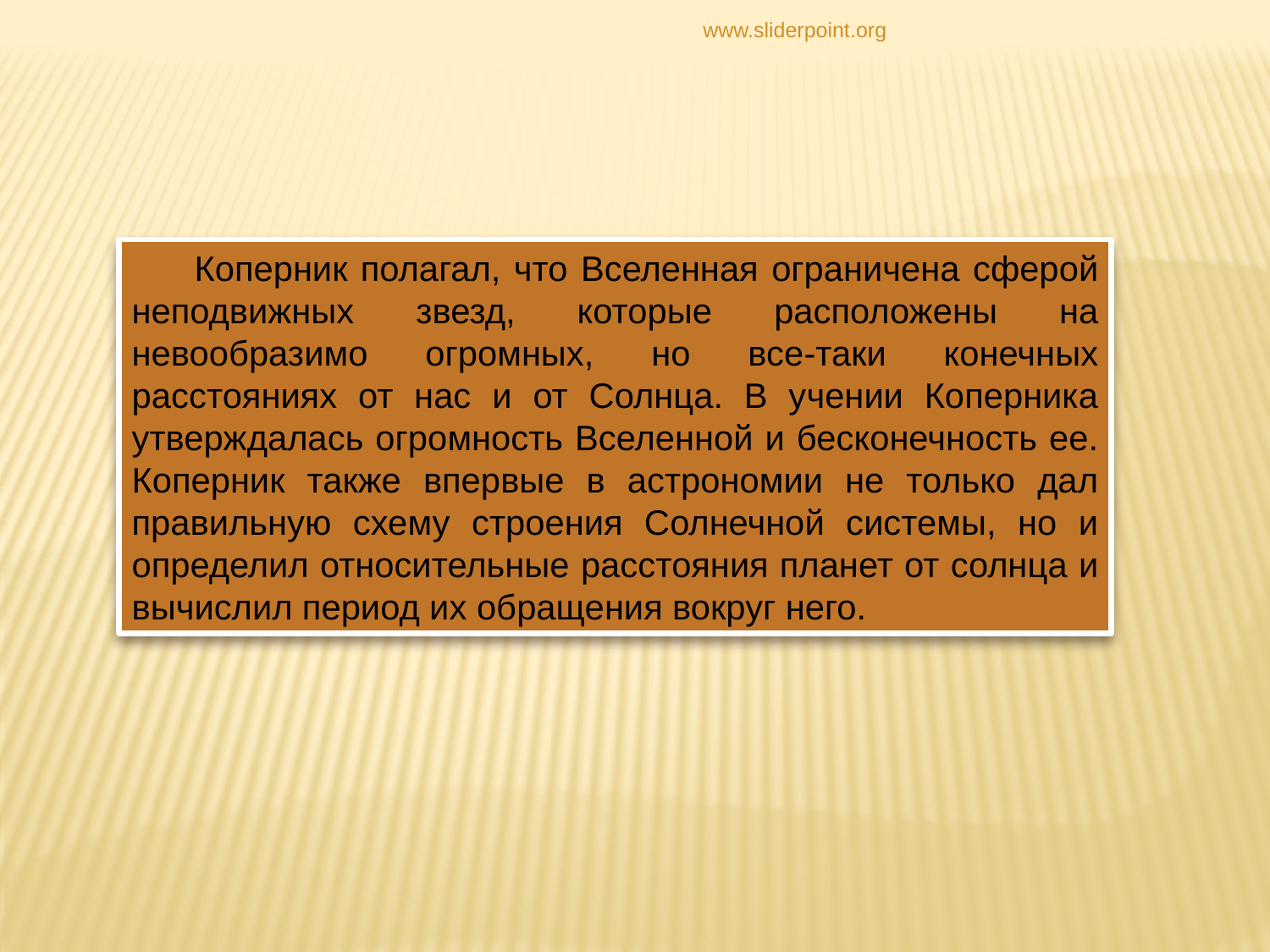

www.sliderpoint.org
Коперник полагал, что Вселенная ограничена сферой неподвижных звезд, которые расположены на невообразимо огромных, но все-таки конечных расстояниях от нас и от Солнца. В учении Коперника утверждалась огромность Вселенной и бесконечность ее. Коперник также впервые в астрономии не только дал правильную схему строения Солнечной системы, но и определил относительные расстояния планет от солнца и вычислил период их обращения вокруг него.